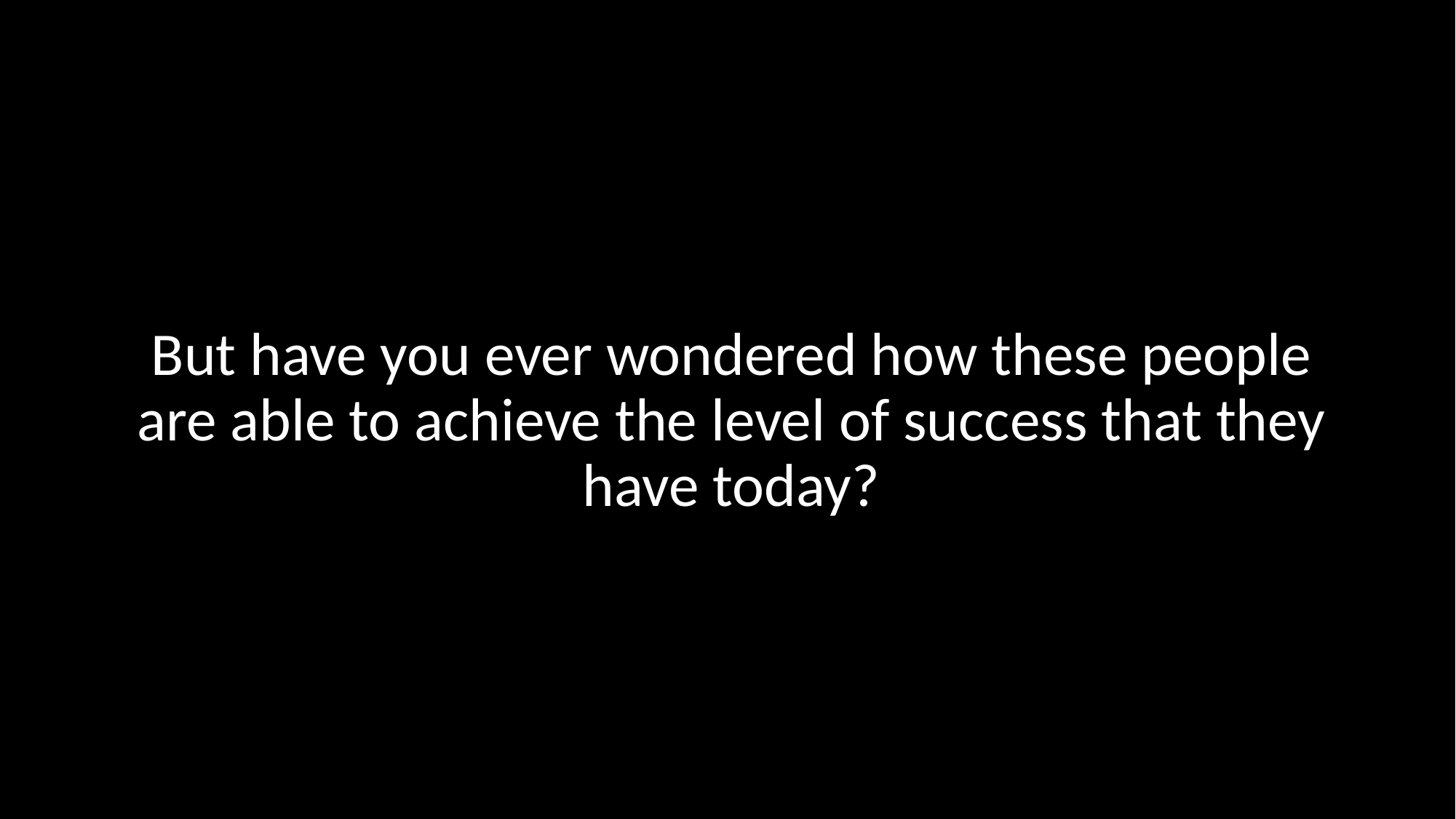

But have you ever wondered how these people are able to achieve the level of success that they have today?